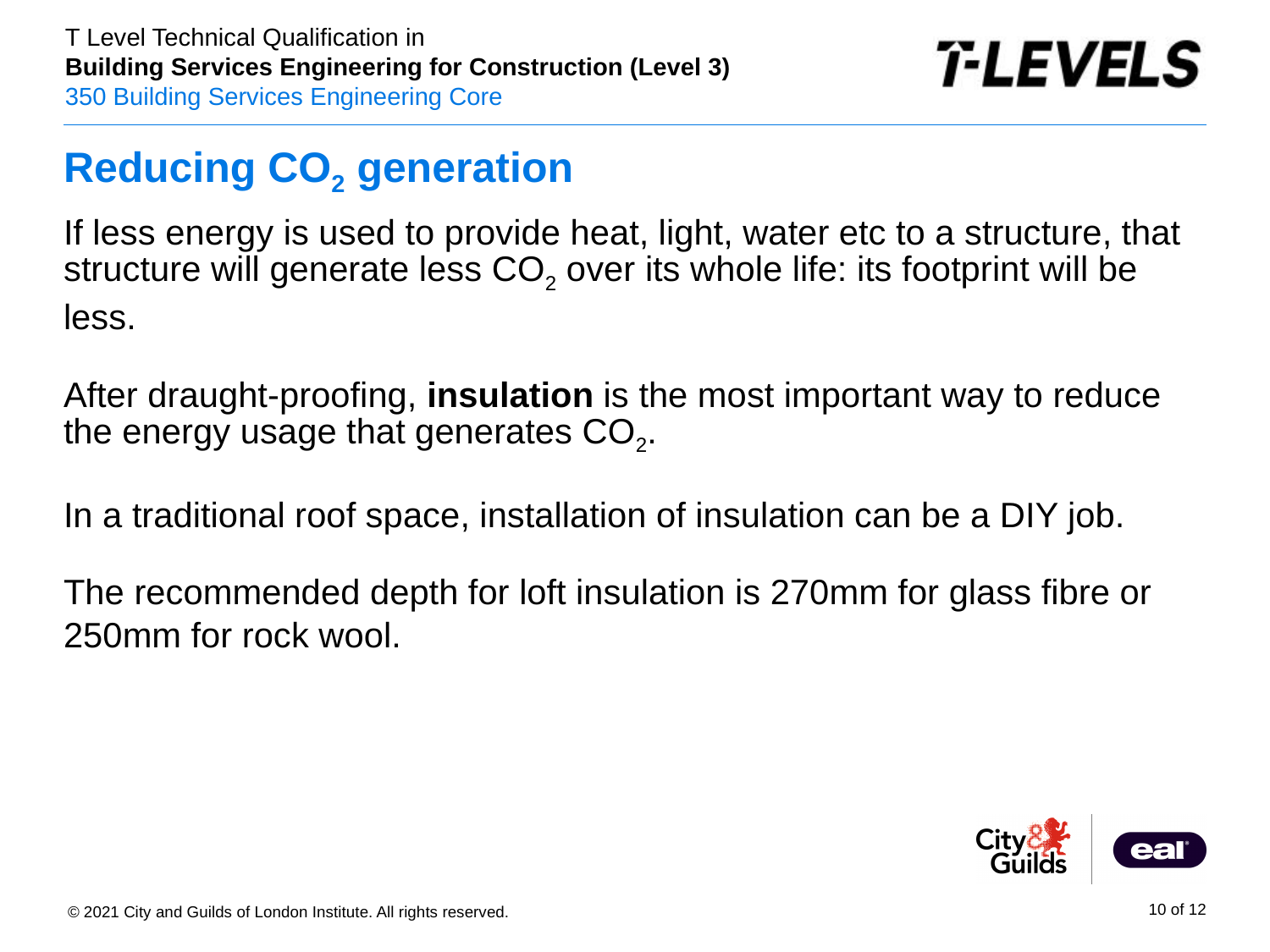

# Reducing CO2 generation
If less energy is used to provide heat, light, water etc to a structure, that structure will generate less CO2 over its whole life: its footprint will be less.
After draught-proofing, insulation is the most important way to reduce the energy usage that generates CO2.
In a traditional roof space, installation of insulation can be a DIY job.
The recommended depth for loft insulation is 270mm for glass fibre or 250mm for rock wool.